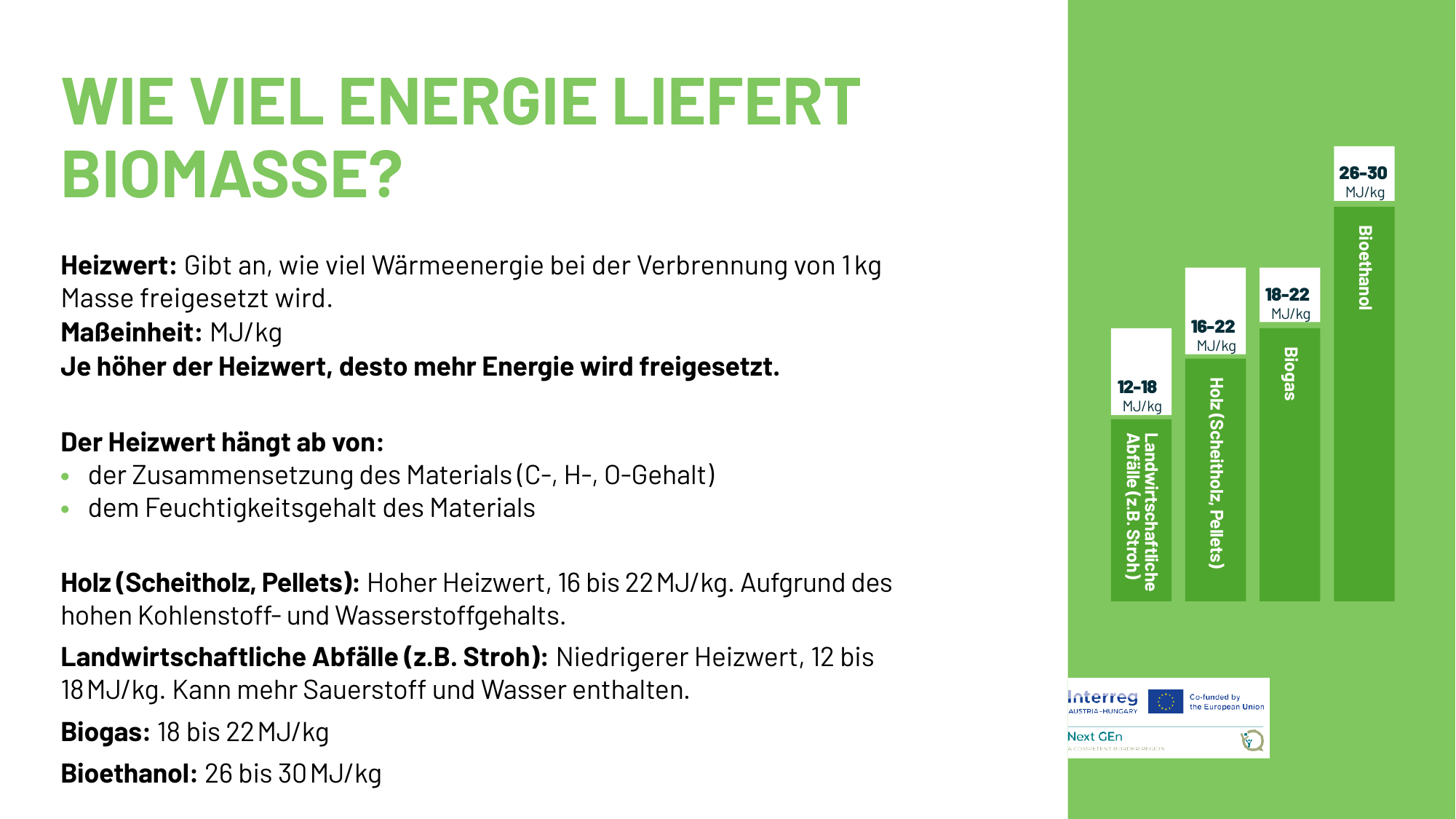

# WIE VIEL ENERGIE LIEFERT BIOMASSE?
26-30
MJ/kg

Bioethanol
Heizwert: Gibt an, wie viel Wärmeenergie bei der Verbrennung von 1 kg Masse freigesetzt wird.
Maßeinheit: MJ/kg
Je höher der Heizwert, desto mehr Energie wird freigesetzt.

Der Heizwert hängt ab von:
der Zusammensetzung des Materials (C-, H-, O-Gehalt)
dem Feuchtigkeitsgehalt des Materials

Holz (Scheitholz, Pellets): Hoher Heizwert, 16 bis 22 MJ/kg. Aufgrund des hohen Kohlenstoff- und Wasserstoffgehalts.
Landwirtschaftliche Abfälle (z.B. Stroh): Niedrigerer Heizwert, 12 bis 18 MJ/kg. Kann mehr Sauerstoff und Wasser enthalten.
Biogas: 18 bis 22 MJ/kg
Bioethanol: 26 bis 30 MJ/kg

16-22
MJ/kg
18-22
MJ/kg

12-18
MJ/kg

Biogas

Holz (Scheitholz, Pellets)
Abfälle (z. B.

Landwirtschaftliche Abfälle (z.B. Stroh)